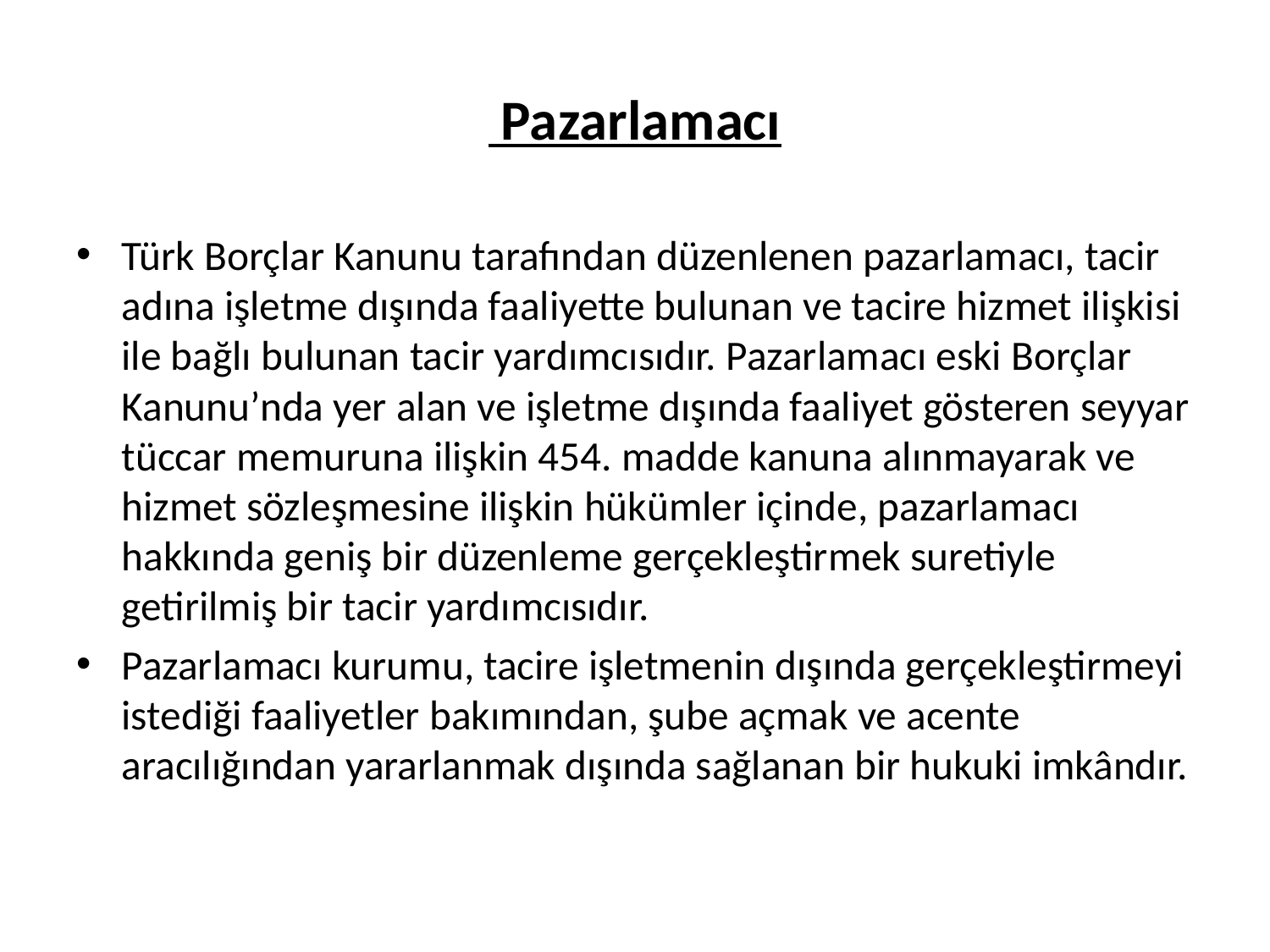

# Pazarlamacı
Türk Borçlar Kanunu tarafından düzenlenen pazarlamacı, tacir adına işletme dışında faaliyette bulunan ve tacire hizmet ilişkisi ile bağlı bulunan tacir yardımcısıdır. Pazarlamacı eski Borçlar Kanunu’nda yer alan ve işletme dışında faaliyet gösteren seyyar tüccar memuruna ilişkin 454. madde kanuna alınmayarak ve hizmet sözleşmesine ilişkin hükümler içinde, pazarlamacı hakkında geniş bir düzenleme gerçekleştirmek suretiyle getirilmiş bir tacir yardımcısıdır.
Pazarlamacı kurumu, tacire işletmenin dışında gerçekleştirmeyi istediği faaliyetler bakımından, şube açmak ve acente aracılığından yararlanmak dışında sağlanan bir hukuki imkândır.